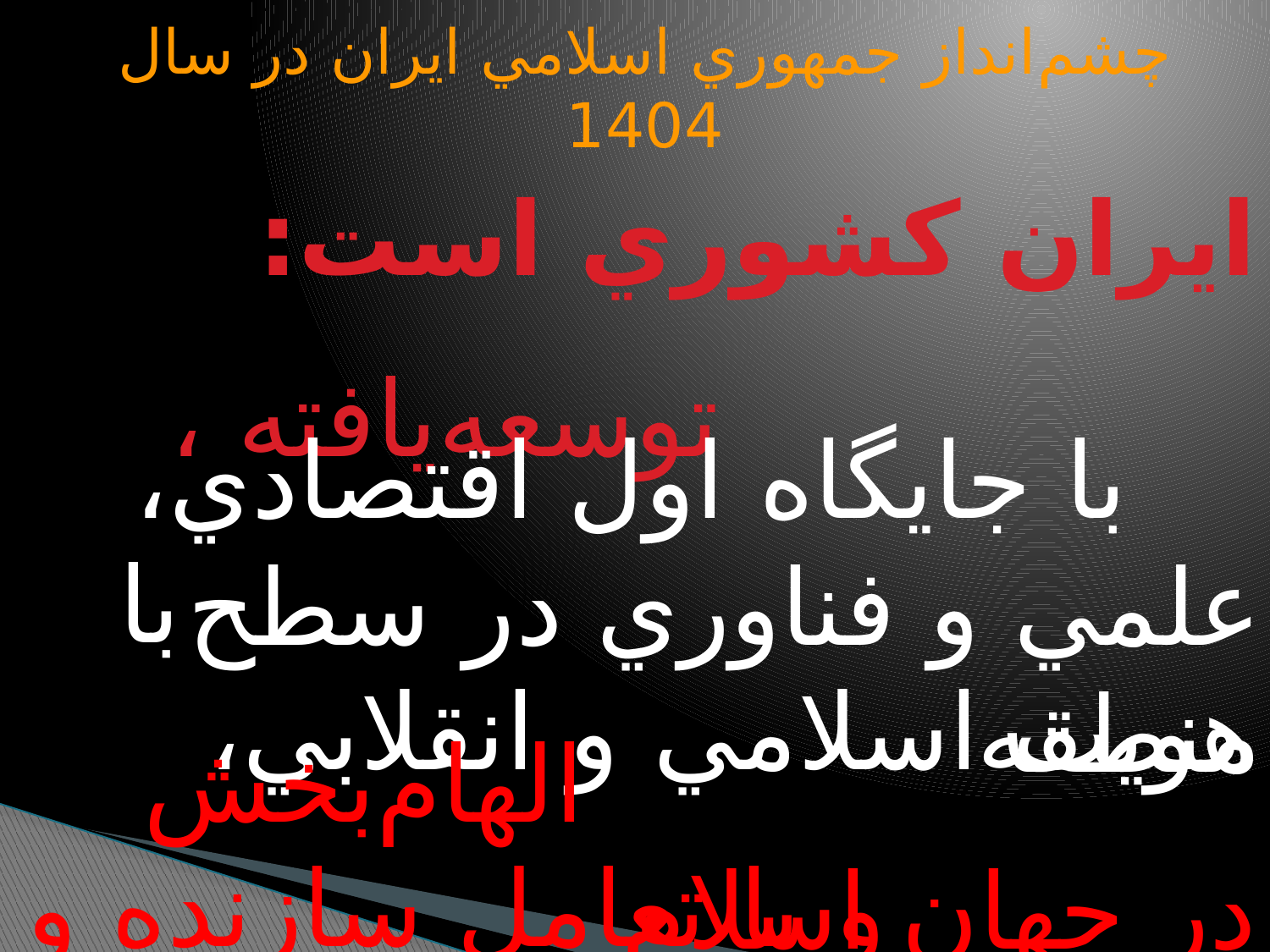

چشم‌انداز جمهوري اسلامي ايران در سال 1404
# ايران كشوري است:
                                                     توسعه‌يافته ،
                                                                              با جايگاه اول اقتصادي، علمي و فناوري در سطح منطقه
	                                                                     با هويت اسلامي و انقلابي،
	                                                                                              الهام‌بخش در جهان اسلام
		                                                                                  و با تعامل سازنده و مؤثر در روابط بين‌الملل